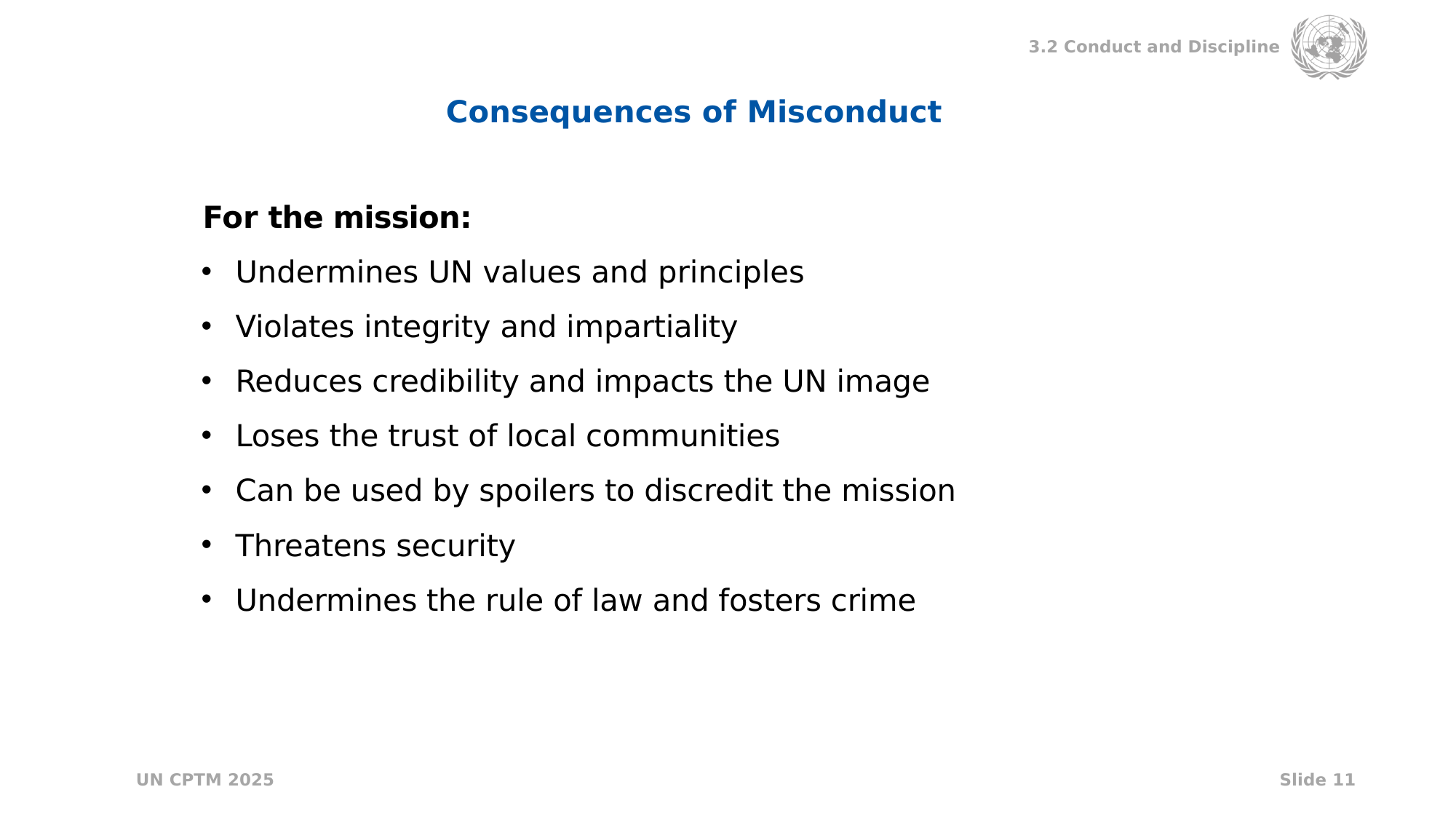

Consequences of Misconduct
For the mission:
Undermines UN values and principles
Violates integrity and impartiality
Reduces credibility and impacts the UN image
Loses the trust of local communities
Can be used by spoilers to discredit the mission
Threatens security
Undermines the rule of law and fosters crime